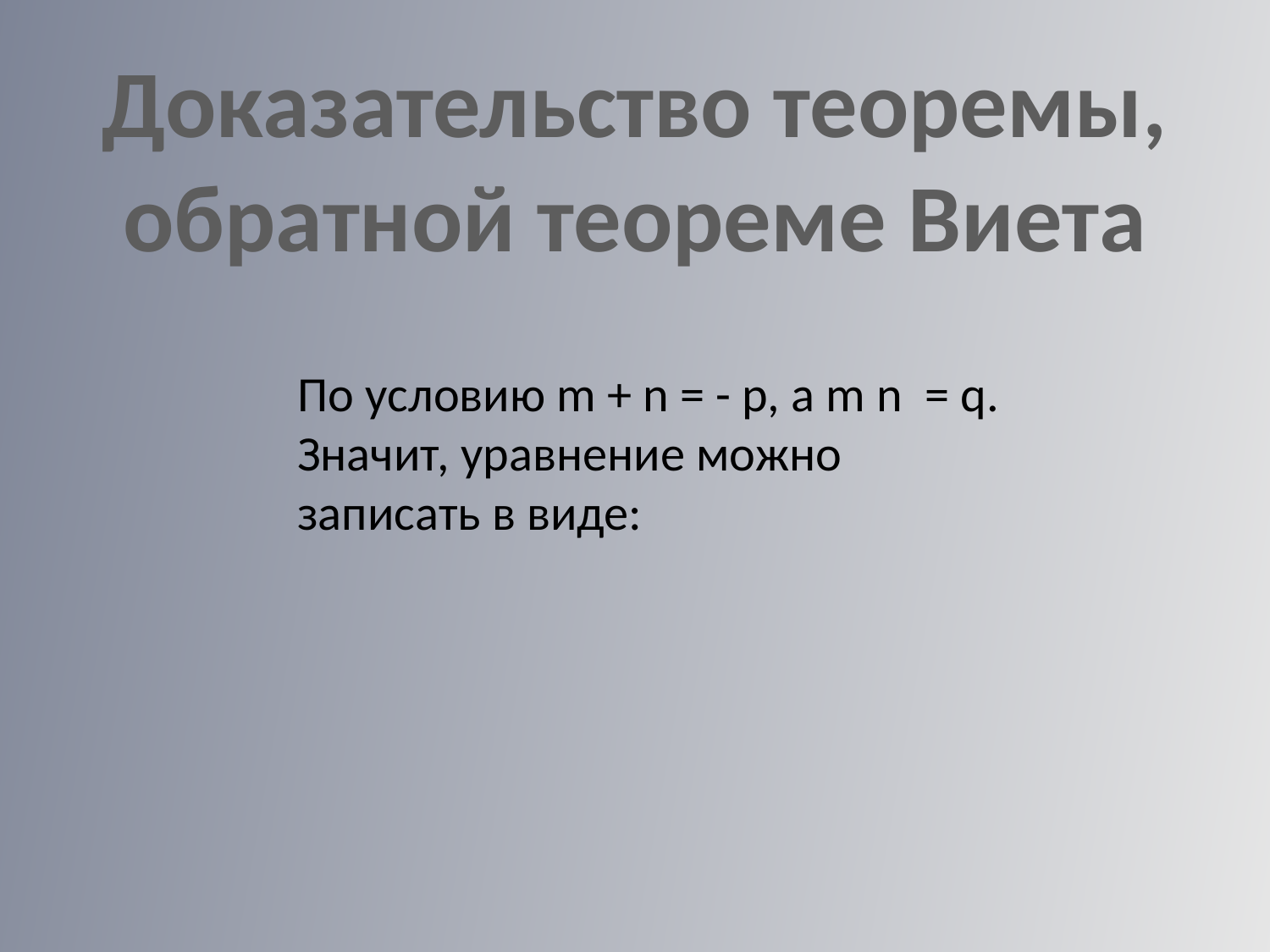

Доказательство теоремы, обратной теореме Виета
По условию m + n = - p, а m n  = q. Значит, уравнение можно записать в виде: